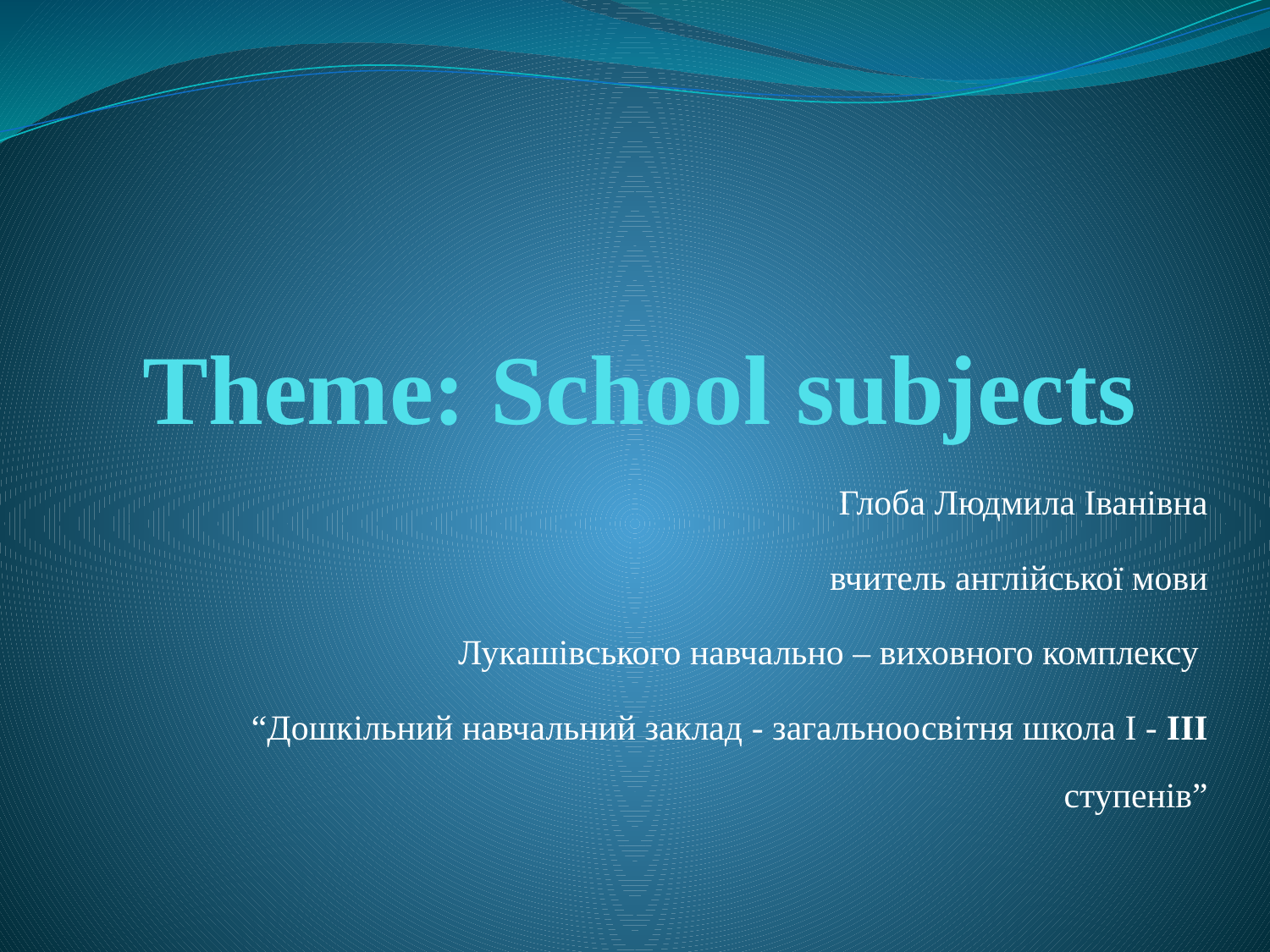

# Theme: School subjects
Глоба Людмила Іванівна
вчитель англійської мови
Лукашівського навчально – виховного комплексу
“Дошкільний навчальний заклад - загальноосвітня школа I - III ступенів”